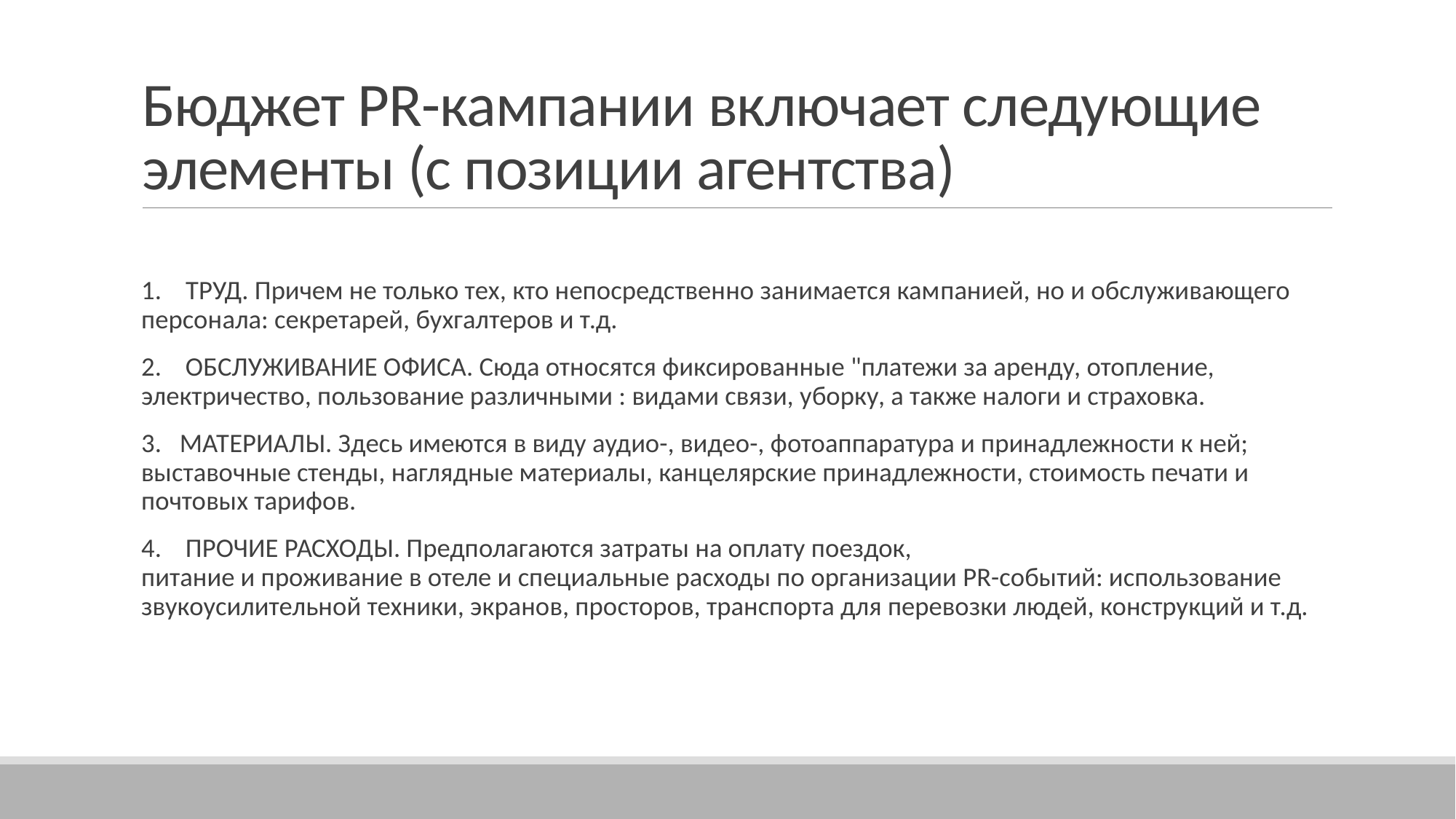

# Бюджет PR-кампании включает следующие элементы (с позиции агентства)

1.    ТРУД. Причем не только тех, кто непосредственно занимается кам­панией, но и обслуживающего персонала: секретарей, бухгалтеров и т.д.
2.    ОБСЛУЖИВАНИЕ ОФИСА. Сюда относятся фиксированные "платежи за аренду, отопление, электричество, пользование различными : видами связи, уборку, а также налоги и страховка.
3.   МАТЕРИАЛЫ. Здесь имеются в виду аудио-, видео-, фотоаппаратура и принадлежности к ней; выставочные стенды, наглядные материалы, канцелярские принадлежности, стоимость печати и почтовых тарифов.
4.    ПРОЧИЕ РАСХОДЫ. Предполагаются затраты на оплату поездок,
питание и проживание в отеле и специальные расходы по организации PR-событий: использование звукоусилительной техники, экранов, про­сторов, транспорта для перевозки людей, конструкций и т.д.